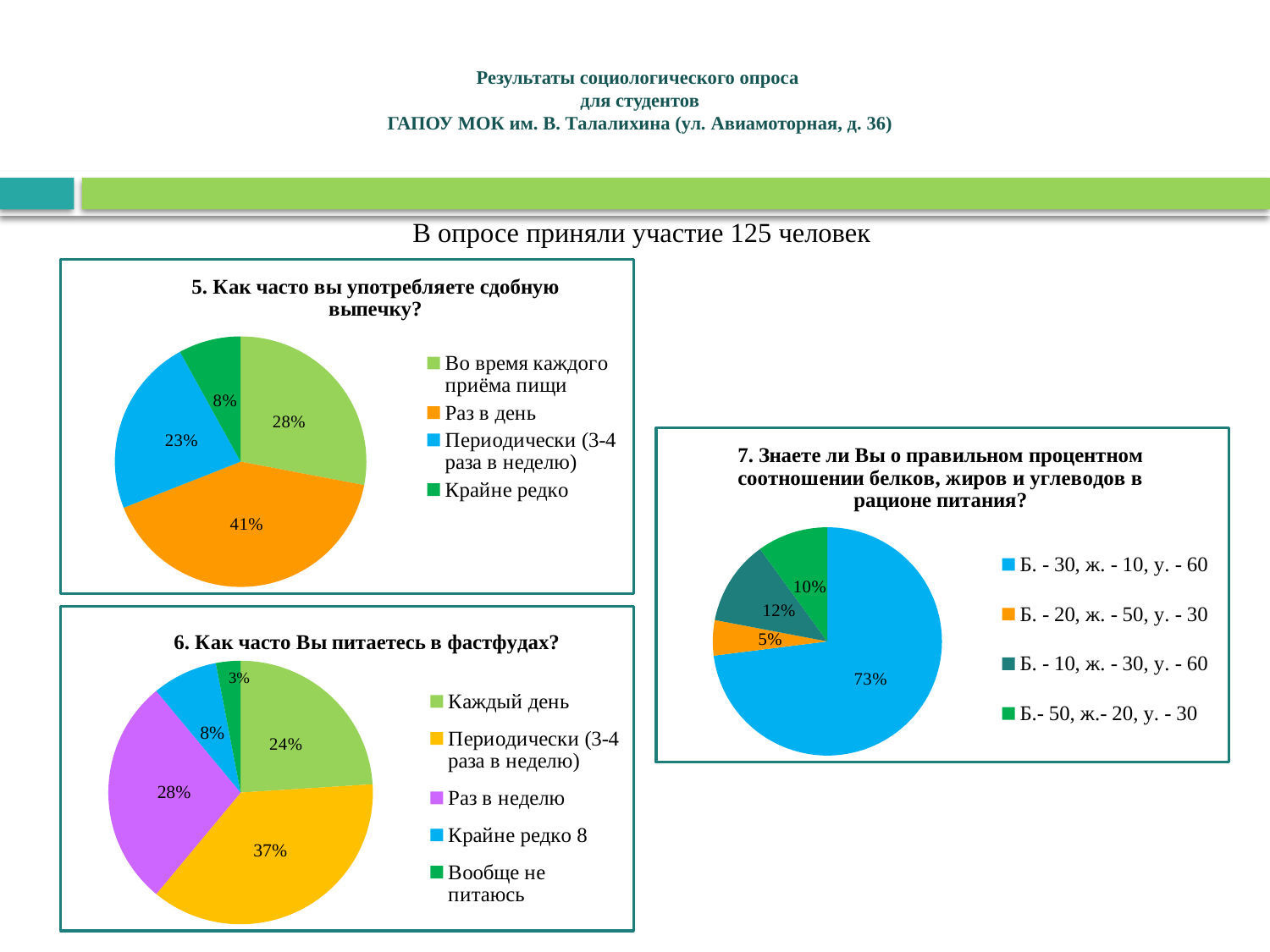

# Результаты социологического опроса для студентов ГАПОУ МОК им. В. Талалихина (ул. Авиамоторная, д. 36)
В опросе приняли участие 125 человек

### Chart: 5. Как часто вы употребляете сдобную выпечку?

| Category | 1. Нравится ли вам как благоустроена и озеленена территория структурного подразделения № 2? |
|---|---|
| Во время каждого приёма пищи | 0.2800000000000001 |
| Раз в день | 0.4100000000000003 |
| Периодически (3-4 раза в неделю) | 0.23 |
| Крайне редко | 0.08000000000000004 |

### Chart: 7. Знаете ли Вы о правильном процентном соотношении белков, жиров и углеводов в рационе питания?

| Category | 1. Нравится ли вам как благоустроена и озеленена территория структурного подразделения № 2? |
|---|---|
| Б. - 30, ж. - 10, у. - 60 | 0.7300000000000006 |
| Б. - 20, ж. - 50, у. - 30 | 0.05 |
| Б. - 10, ж. - 30, у. - 60 | 0.12000000000000002 |
| Б.- 50, ж.- 20, у. - 30 | 0.1 |

### Chart: 6. Как часто Вы питаетесь в фастфудах?

| Category | 1. Нравится ли вам как благоустроена и озеленена территория структурного подразделения № 2? |
|---|---|
| Каждый день | 0.24000000000000016 |
| Периодически (3-4 раза в неделю) | 0.37000000000000033 |
| Раз в неделю | 0.2800000000000001 |
| Крайне редко 8 | 0.08000000000000004 |
| Вообще не питаюсь | 0.030000000000000002 |